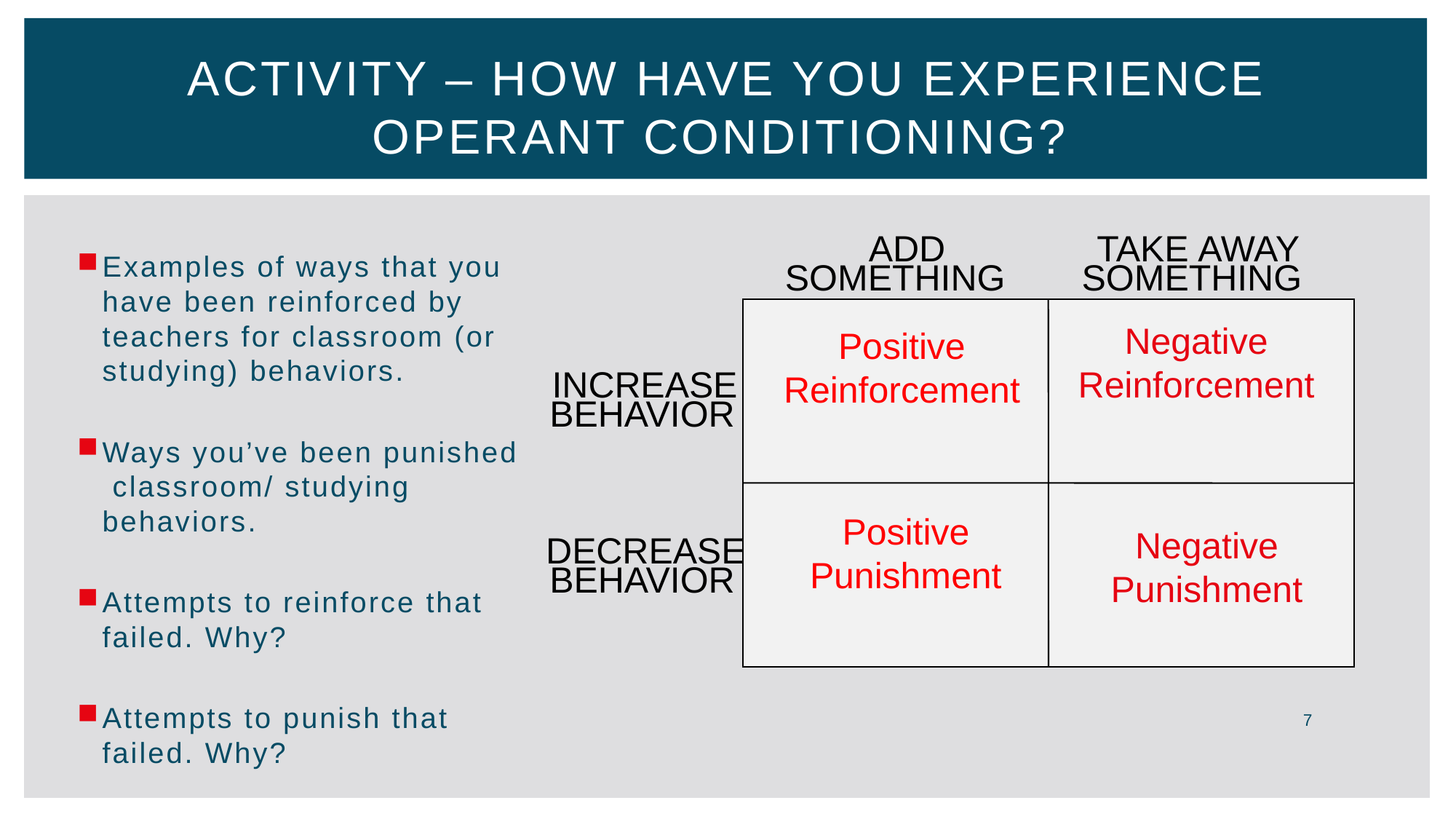

# Activity – How have you experience operant conditioning?

Examples of ways that you have been reinforced by teachers for classroom (or studying) behaviors.

Ways you’ve been punished  classroom/ studying behaviors.

Attempts to reinforce that failed. Why?

Attempts to punish that failed. Why?

    ADD
    TAKE AWAY

SOMETHING
SOMETHING

INCREASE

BEHAVIOR

DECREASE

BEHAVIOR

Negative Reinforcement
Positive Reinforcement
Positive Punishment
Negative Punishment
7